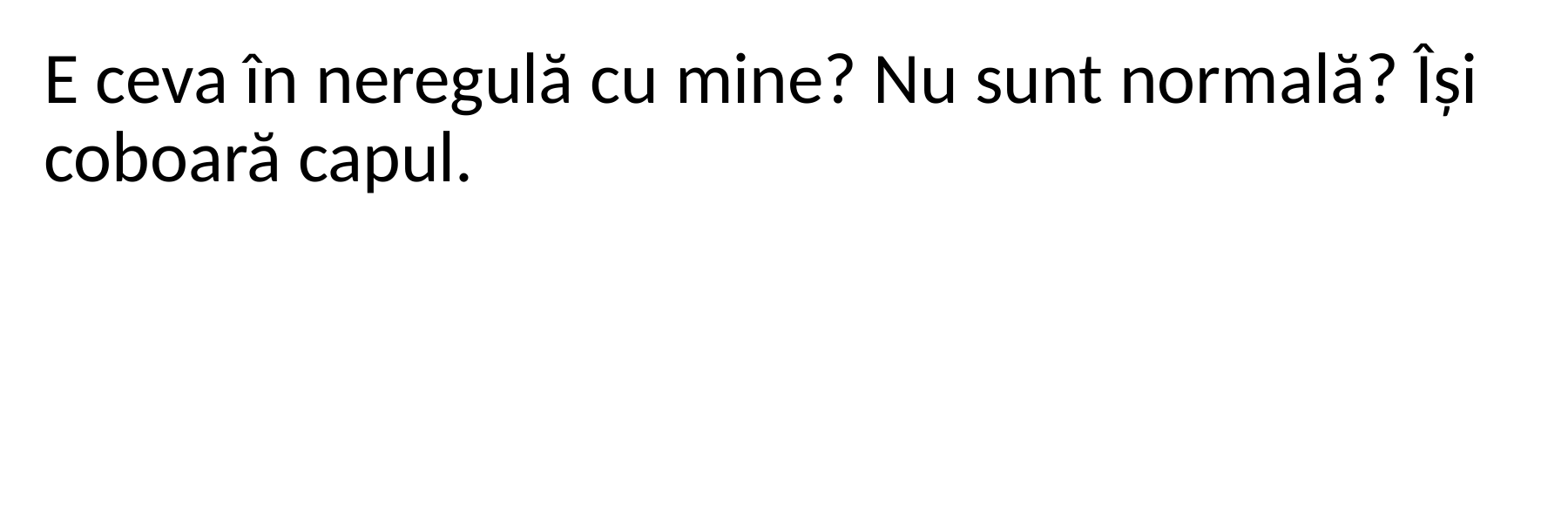

E ceva în neregulă cu mine? Nu sunt normală? Își coboară capul.